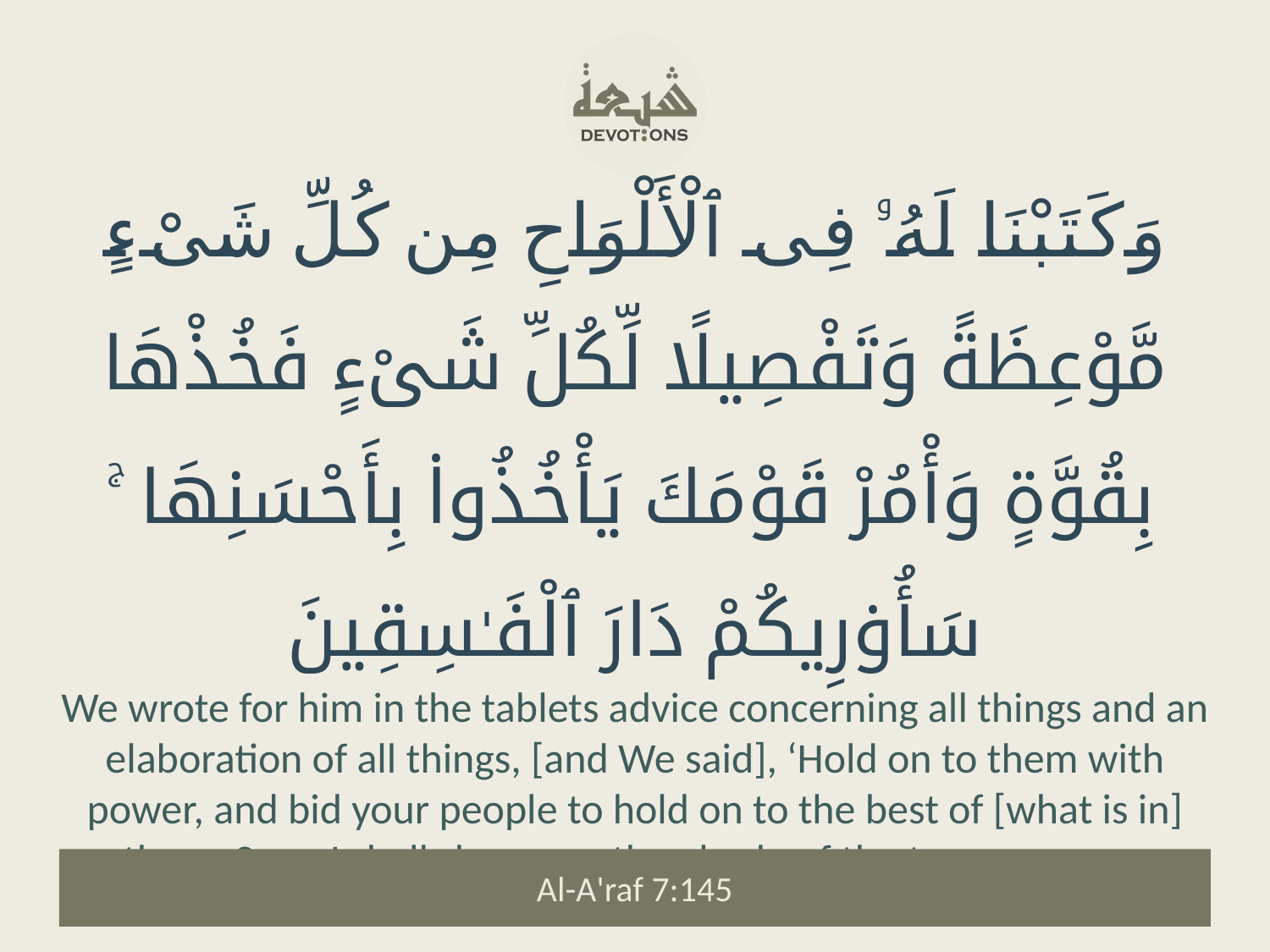

وَكَتَبْنَا لَهُۥ فِى ٱلْأَلْوَاحِ مِن كُلِّ شَىْءٍ مَّوْعِظَةً وَتَفْصِيلًا لِّكُلِّ شَىْءٍ فَخُذْهَا بِقُوَّةٍ وَأْمُرْ قَوْمَكَ يَأْخُذُوا۟ بِأَحْسَنِهَا ۚ سَأُو۟رِيكُمْ دَارَ ٱلْفَـٰسِقِينَ
We wrote for him in the tablets advice concerning all things and an elaboration of all things, [and We said], ‘Hold on to them with power, and bid your people to hold on to the best of [what is in] them. Soon I shall show you the abode of the transgressors.
Al-A'raf 7:145